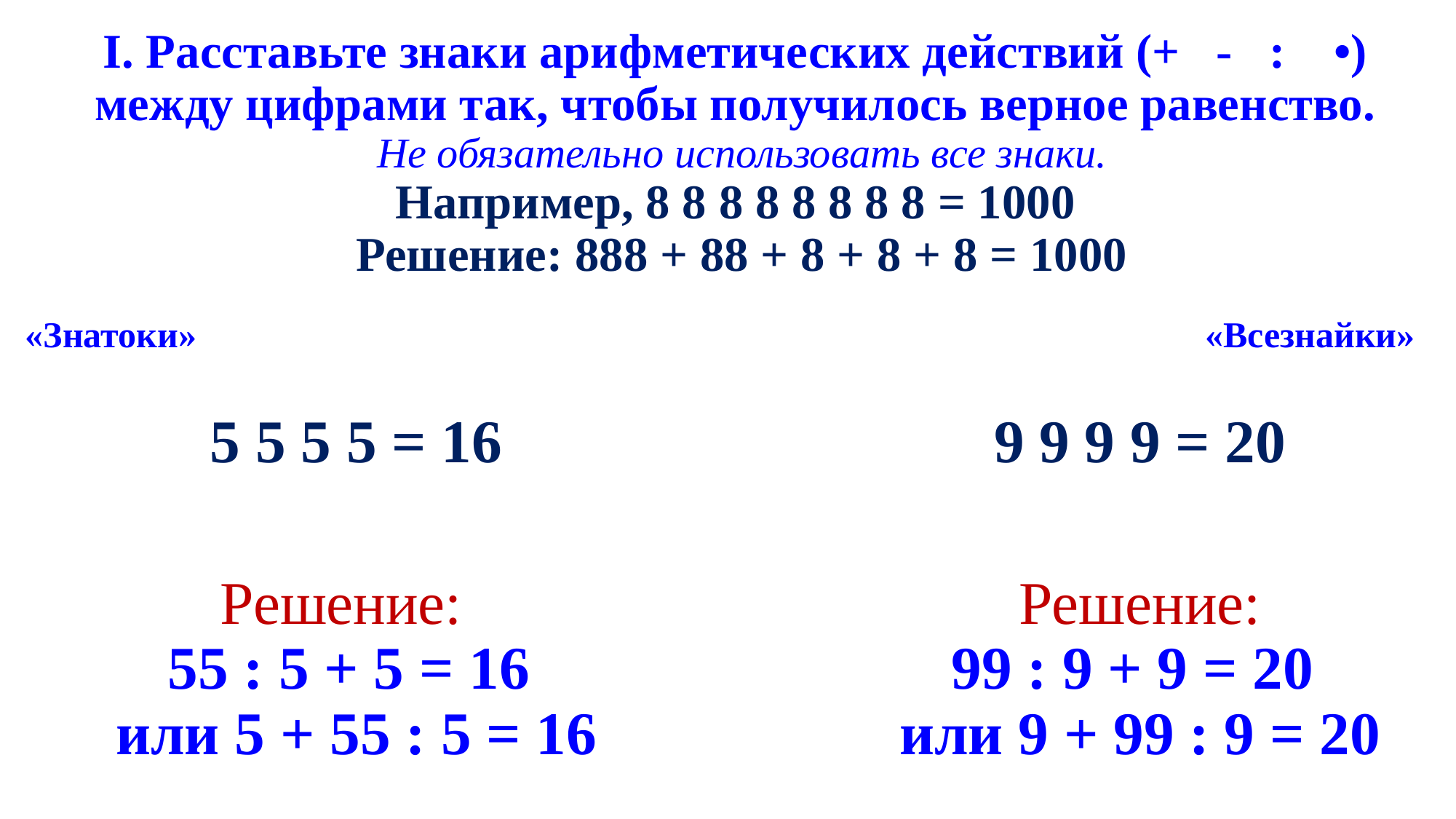

# I. Расставьте знаки арифметических действий (+   -   :    •) между цифрами так, чтобы получилось верное равенство. Не обязательно использовать все знаки. Например, 8 8 8 8 8 8 8 8 = 1000 Решение: 888 + 88 + 8 + 8 + 8 = 1000
«Знатоки»
«Всезнайки»
5 5 5 5 = 16

Решение:
55 : 5 + 5 = 16
или 5 + 55 : 5 = 16
9 9 9 9 = 20

Решение:
99 : 9 + 9 = 20
или 9 + 99 : 9 = 20